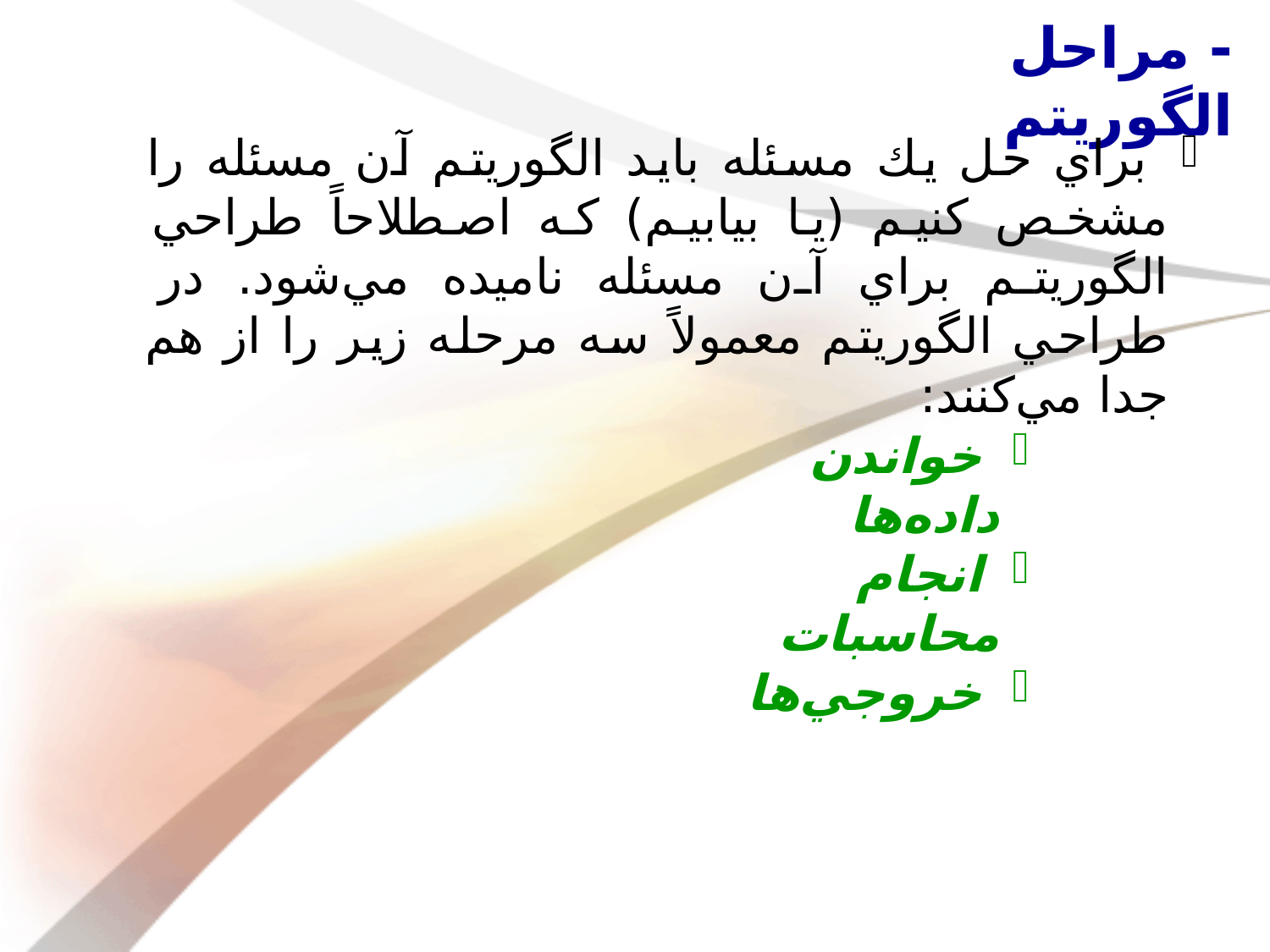

# - مراحل الگوريتم
 براي حل يك مسئله بايد الگوريتم آن مسئله را مشخص كنيم (يا بيابيم) كه اصطلاحاً طراحي الگوريتم براي آن مسئله ناميده مي‌شود. در طراحي الگوريتم معمولاً سه مرحله زير را از هم جدا مي‌كنند:
 خواندن داده‌ها
 انجام محاسبات
 خروجي‌ها